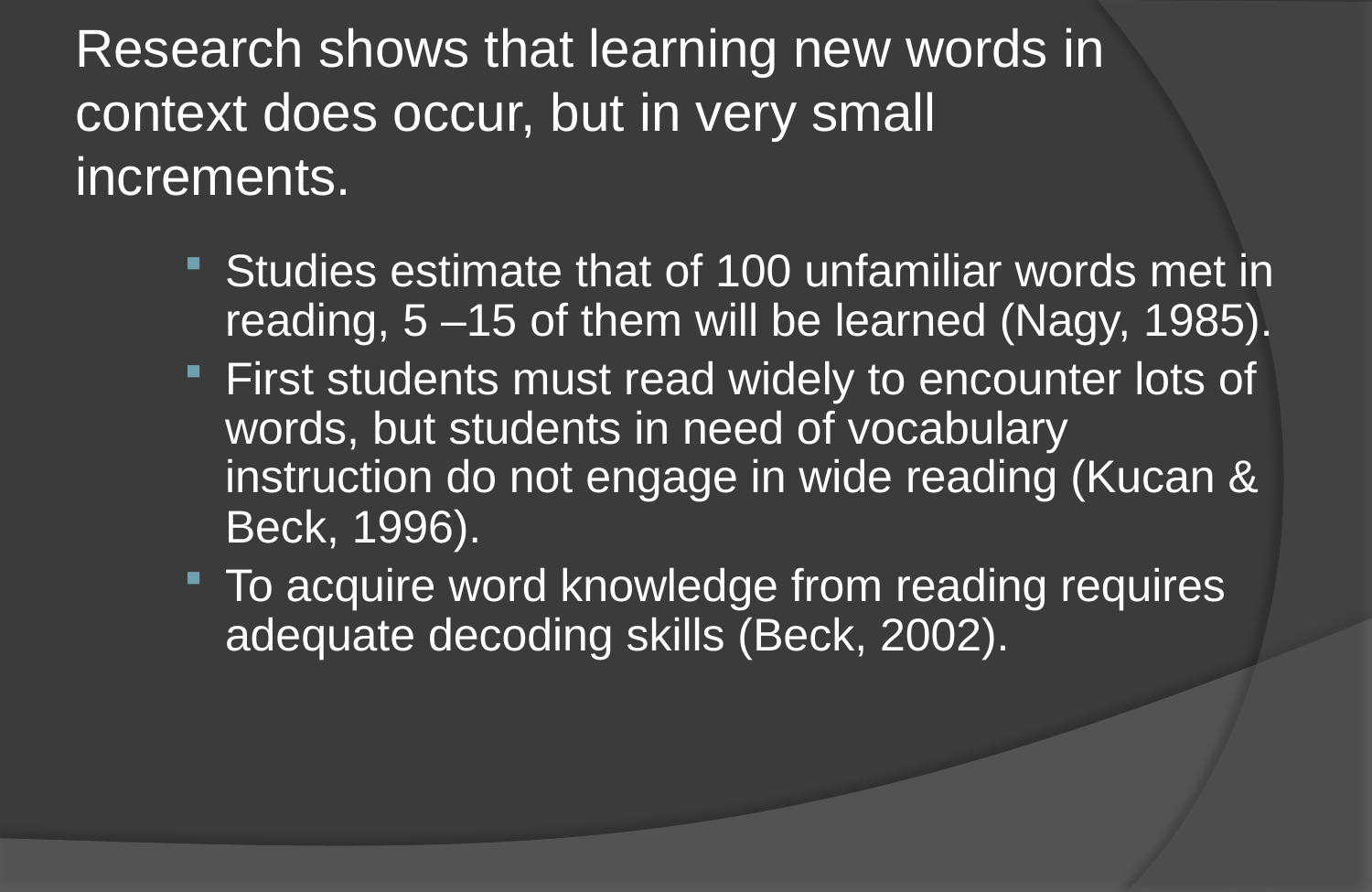

# Research shows that learning new words in context does occur, but in very small increments.
Studies estimate that of 100 unfamiliar words met in reading, 5 –15 of them will be learned (Nagy, 1985).
First students must read widely to encounter lots of words, but students in need of vocabulary instruction do not engage in wide reading (Kucan & Beck, 1996).
To acquire word knowledge from reading requires adequate decoding skills (Beck, 2002).